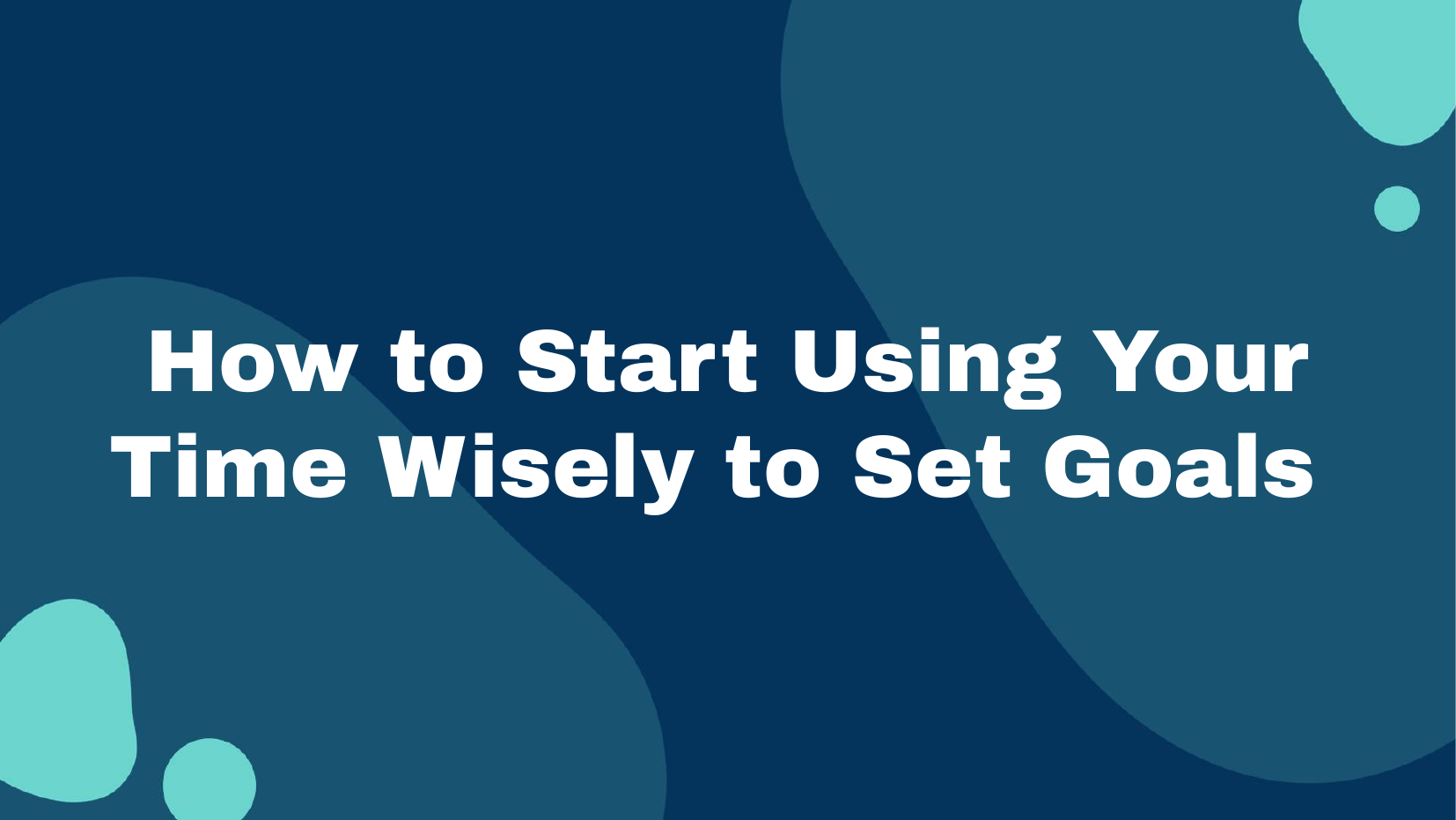

How to Start Using Your Time Wisely to Set Goals